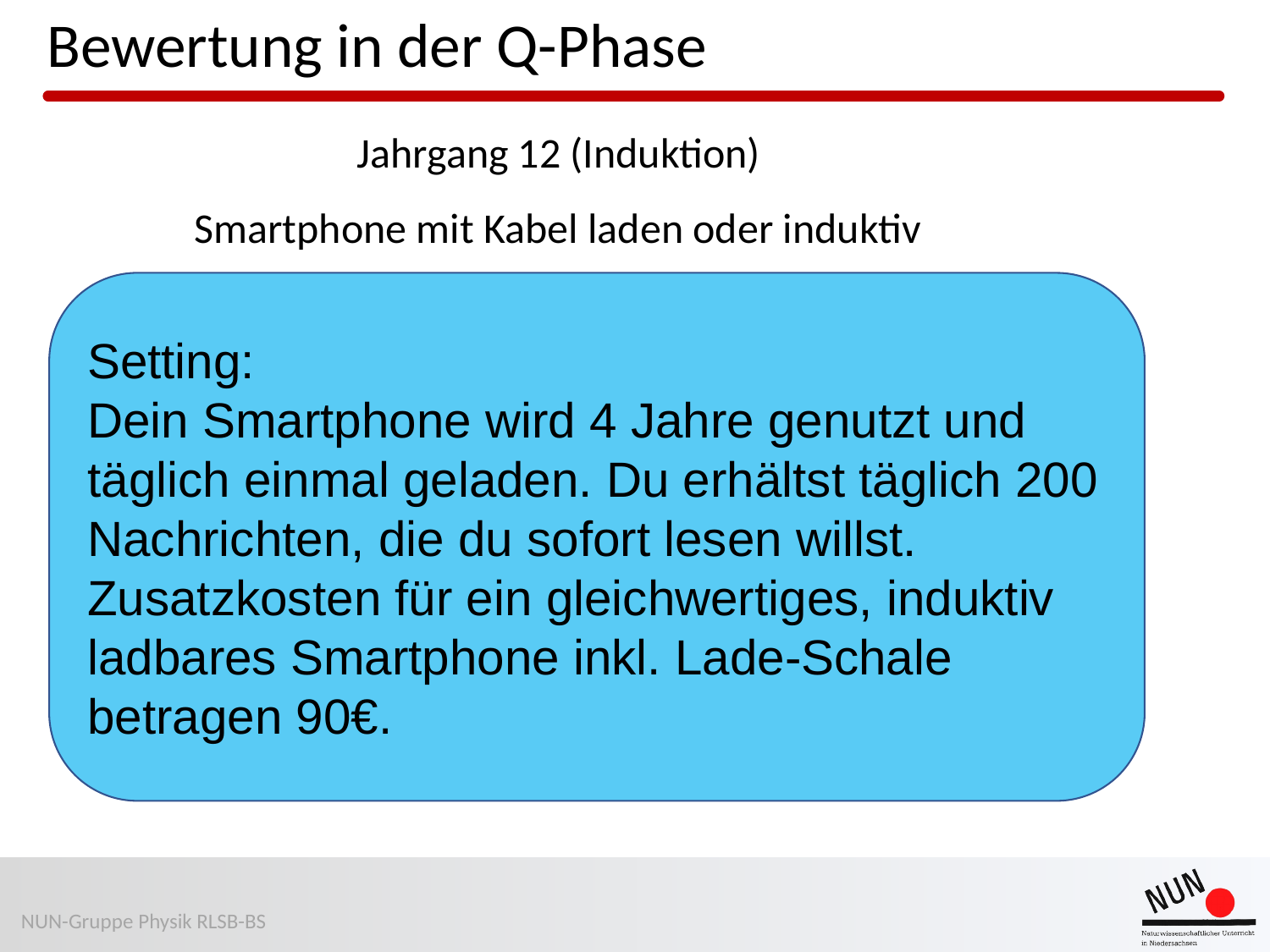

# Bewertung in der Q-Phase
Jahrgang 12 (Induktion)
Smartphone mit Kabel laden oder induktiv
Setting:
Dein Smartphone wird 4 Jahre genutzt und täglich einmal geladen. Du erhältst täglich 200 Nachrichten, die du sofort lesen willst. Zusatzkosten für ein gleichwertiges, induktiv ladbares Smartphone inkl. Lade-Schale betragen 90€.